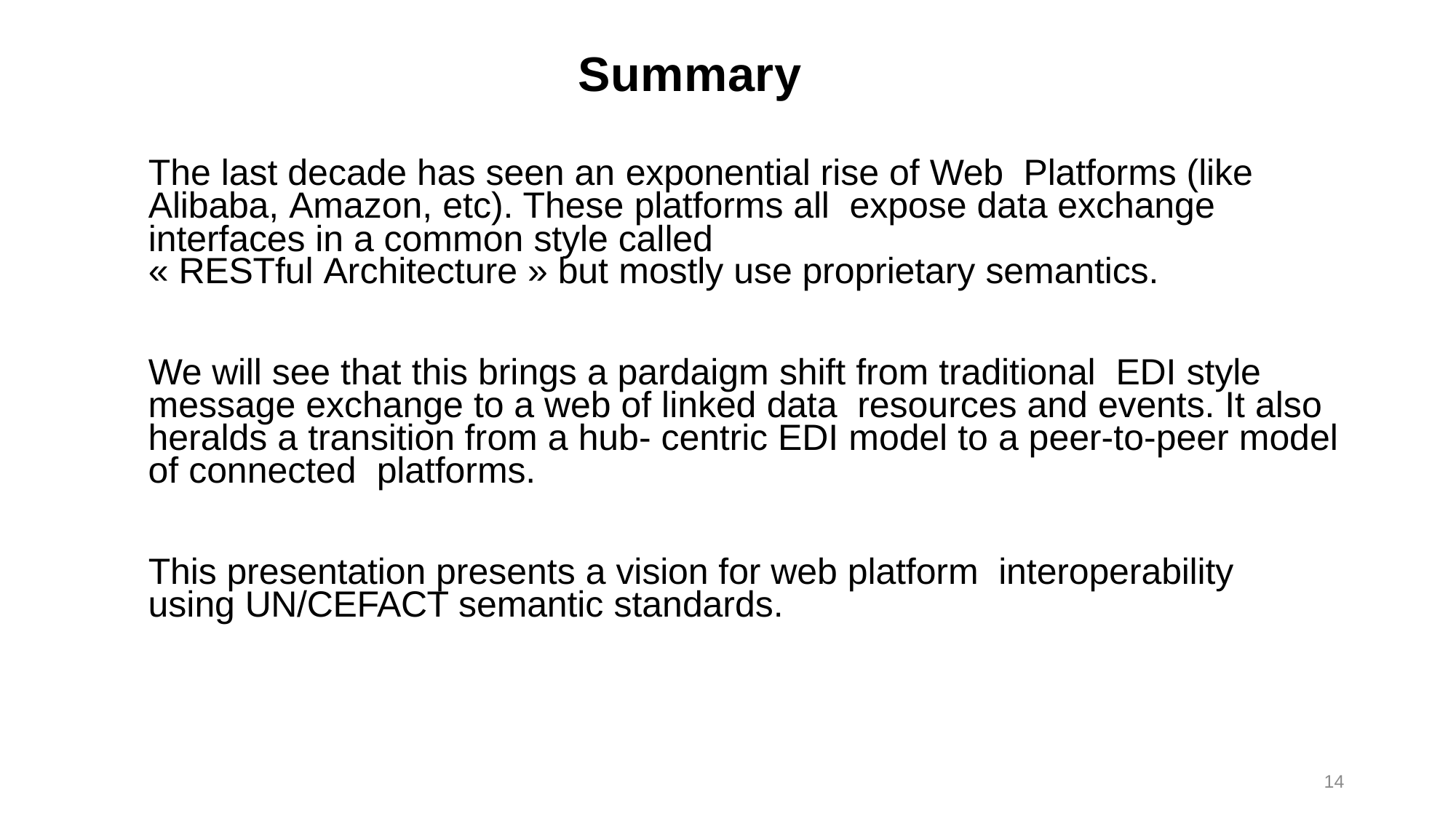

# Summary
The last decade has seen an exponential rise of Web  Platforms (like Alibaba, Amazon, etc). These platforms all  expose data exchange interfaces in a common style called
« RESTful Architecture » but mostly use proprietary semantics.

We will see that this brings a pardaigm shift from traditional  EDI style message exchange to a web of linked data  resources and events. It also heralds a transition from a hub- centric EDI model to a peer-to-peer model of connected  platforms.

This presentation presents a vision for web platform  interoperability using UN/CEFACT semantic standards.
14